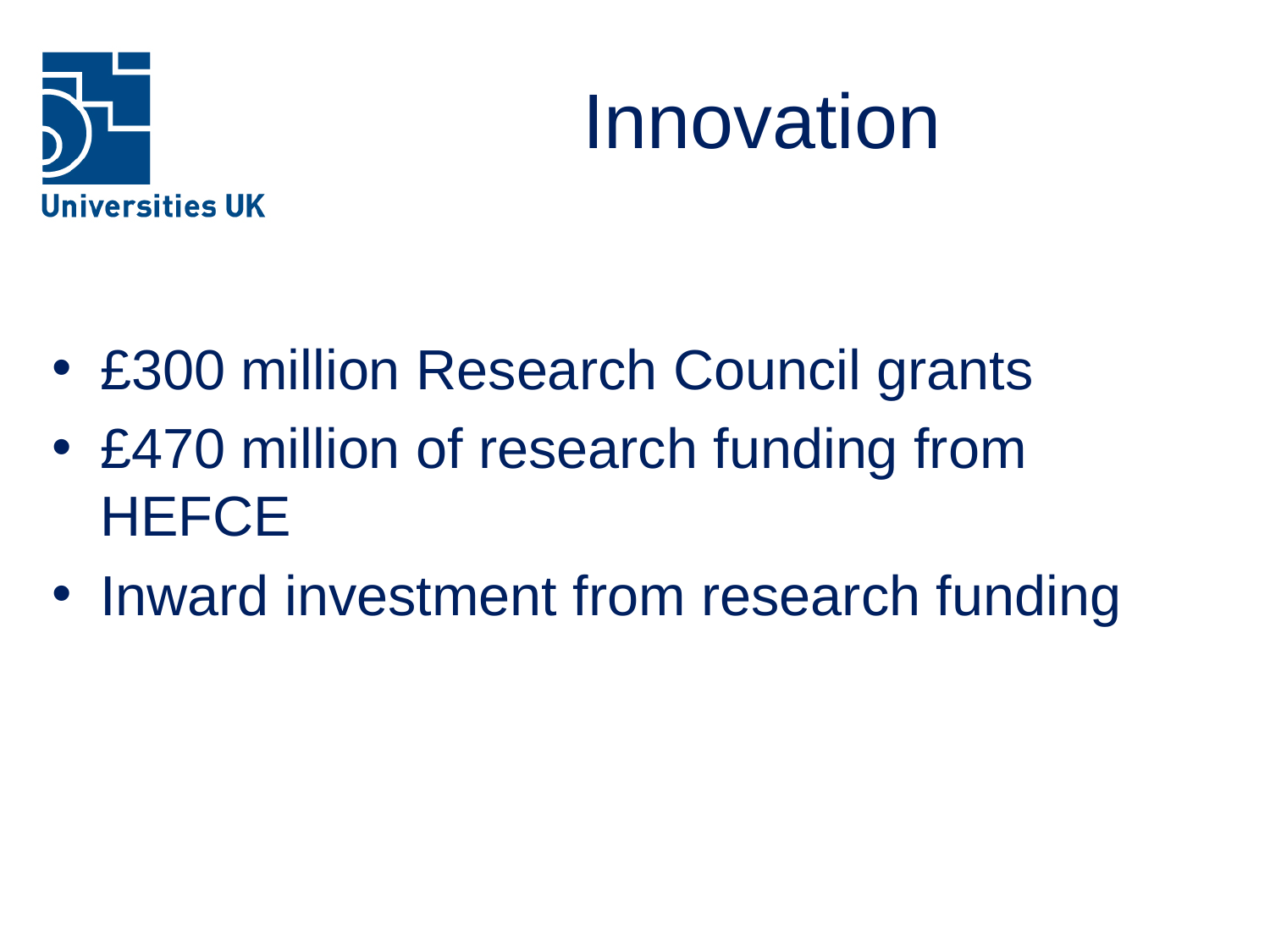

# Innovation

£300 million Research Council grants
£470 million of research funding from HEFCE
Inward investment from research funding